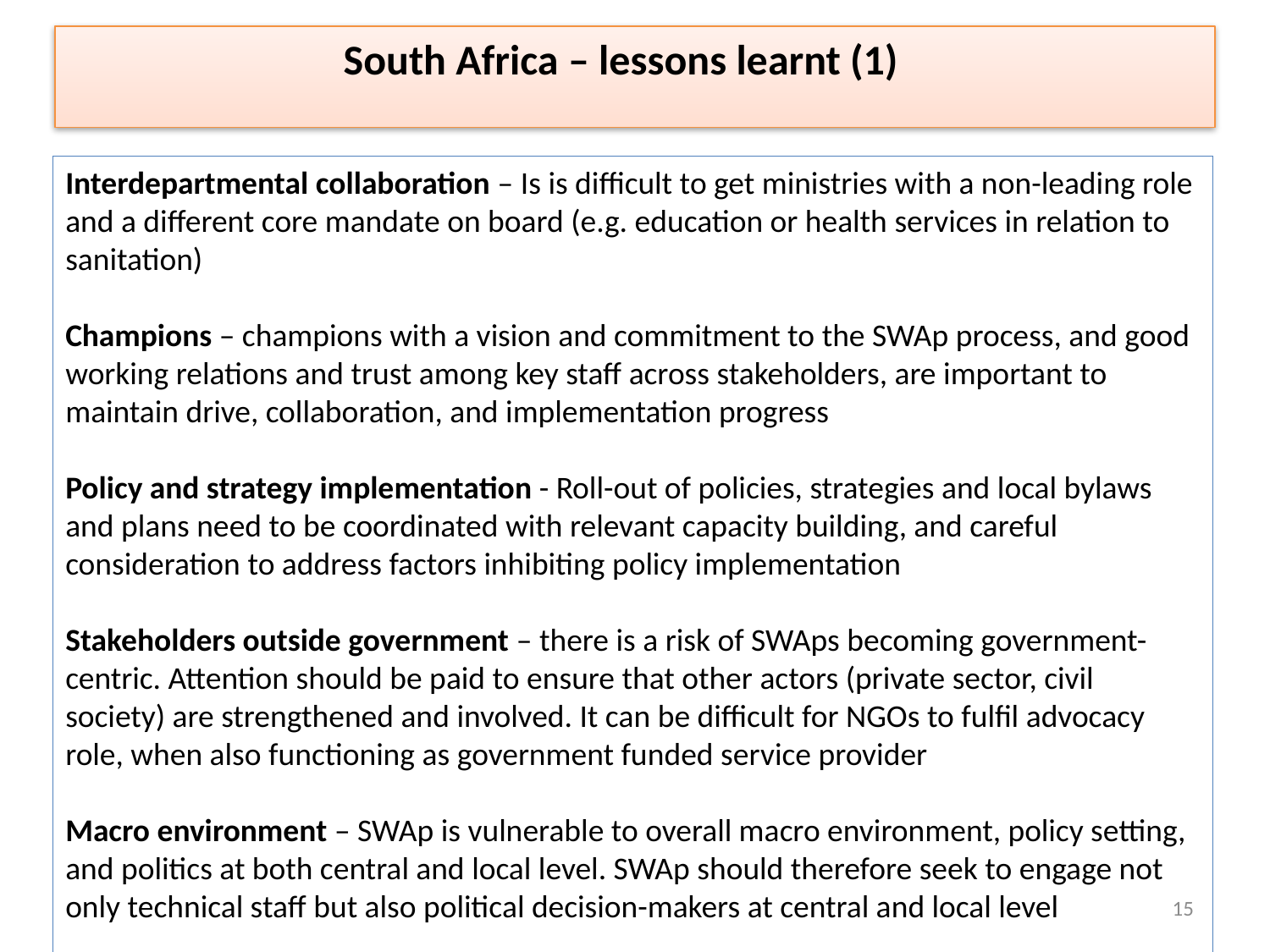

South Africa – lessons learnt (1)

Interdepartmental collaboration – Is is difficult to get ministries with a non-leading role and a different core mandate on board (e.g. education or health services in relation to sanitation)

Champions – champions with a vision and commitment to the SWAp process, and good working relations and trust among key staff across stakeholders, are important to maintain drive, collaboration, and implementation progress

Policy and strategy implementation - Roll-out of policies, strategies and local bylaws and plans need to be coordinated with relevant capacity building, and careful consideration to address factors inhibiting policy implementation

Stakeholders outside government – there is a risk of SWAps becoming government-centric. Attention should be paid to ensure that other actors (private sector, civil society) are strengthened and involved. It can be difficult for NGOs to fulfil advocacy role, when also functioning as government funded service provider

Macro environment – SWAp is vulnerable to overall macro environment, policy setting, and politics at both central and local level. SWAp should therefore seek to engage not only technical staff but also political decision-makers at central and local level

15